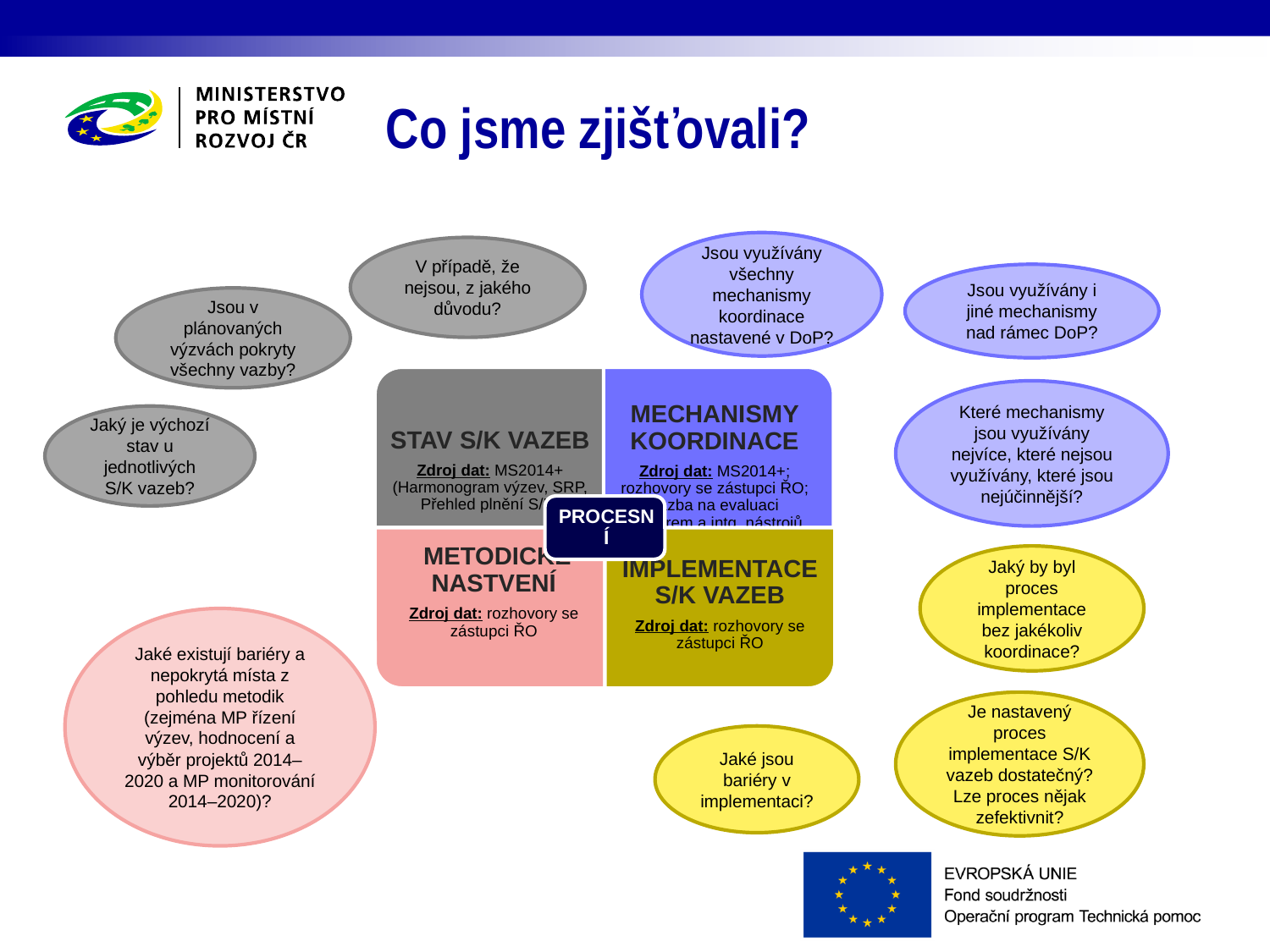

# Co jsme zjišťovali?
Jsou využívány všechny mechanismy koordinace nastavené v DoP?
V případě, že nejsou, z jakého důvodu?
Jsou využívány i jiné mechanismy nad rámec DoP?
Jsou v plánovaných výzvách pokryty všechny vazby?

STAV S/K VAZEB
Zdroj dat: MS2014+ (Harmonogram výzev, SRP, Přehled plnění S/K)

MECHANISMY KOORDINACE
Zdroj dat: MS2014+; rozhovory se zástupci ŘO; vazba na evaluaci platforem a intg. nástrojů
 METODICKÉ NASTVENÍ
Zdroj dat: rozhovory se zástupci ŘO

IMPLEMENTACE S/K VAZEB
Zdroj dat: rozhovory se zástupci ŘO
PROCESNÍ
Které mechanismy jsou využívány nejvíce, které nejsou využívány, které jsou nejúčinnější?
Jaký je výchozí stav u jednotlivých S/K vazeb?
Jaký by byl proces implementace bez jakékoliv koordinace?
Jaké existují bariéry a nepokrytá místa z pohledu metodik (zejména MP řízení výzev, hodnocení a výběr projektů 2014–2020 a MP monitorování 2014–2020)?
Je nastavený proces implementace S/K vazeb dostatečný? Lze proces nějak zefektivnit?
Jaké jsou bariéry v implementaci?